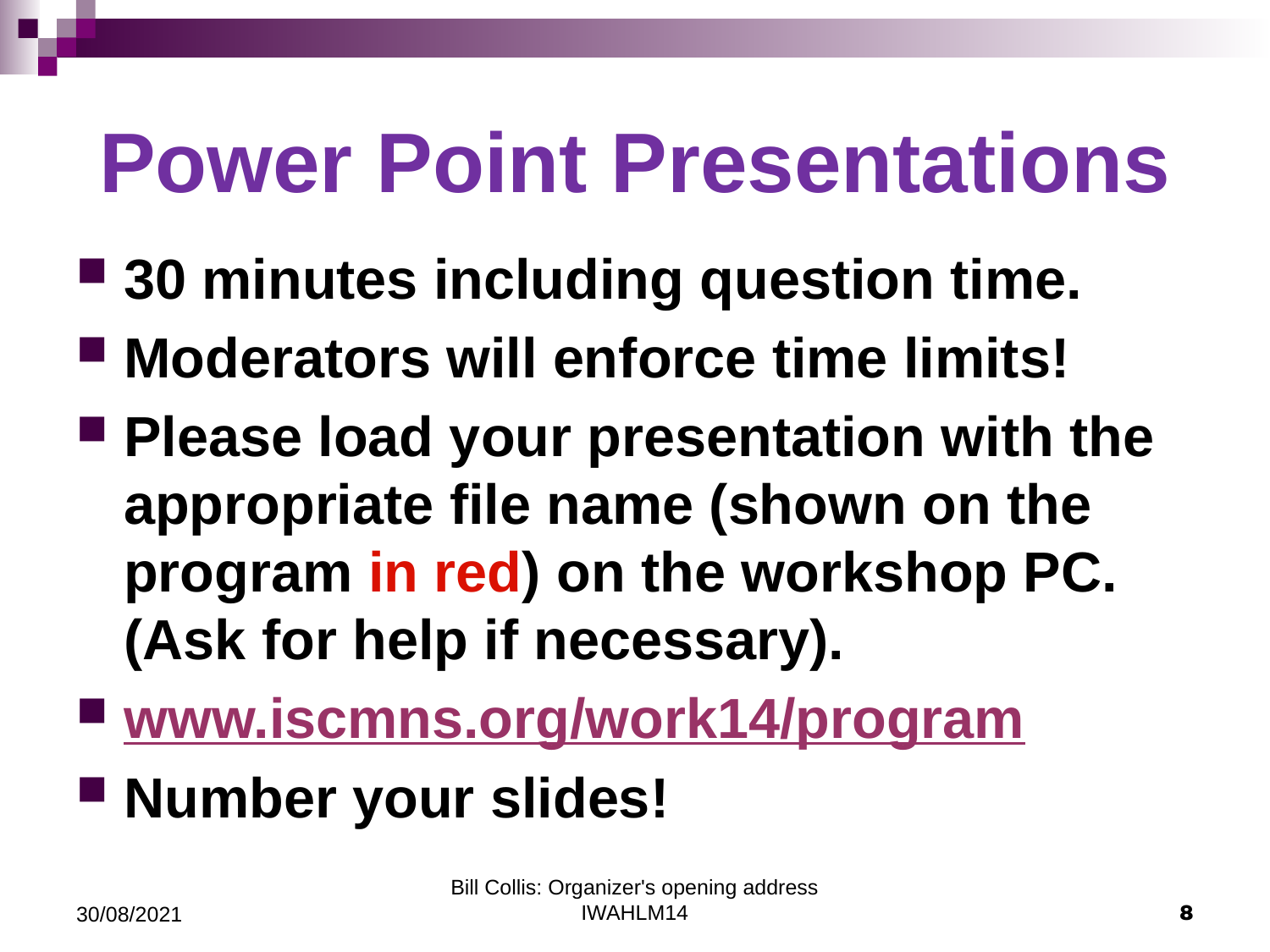

# Power Point Presentations
30 minutes including question time.
Moderators will enforce time limits!
Please load your presentation with the appropriate file name (shown on the program in red) on the workshop PC.  (Ask for help if necessary).
www.iscmns.org/work14/program
Number your slides!

30/08/2021
Bill Collis: Organizer's opening address IWAHLM14
8